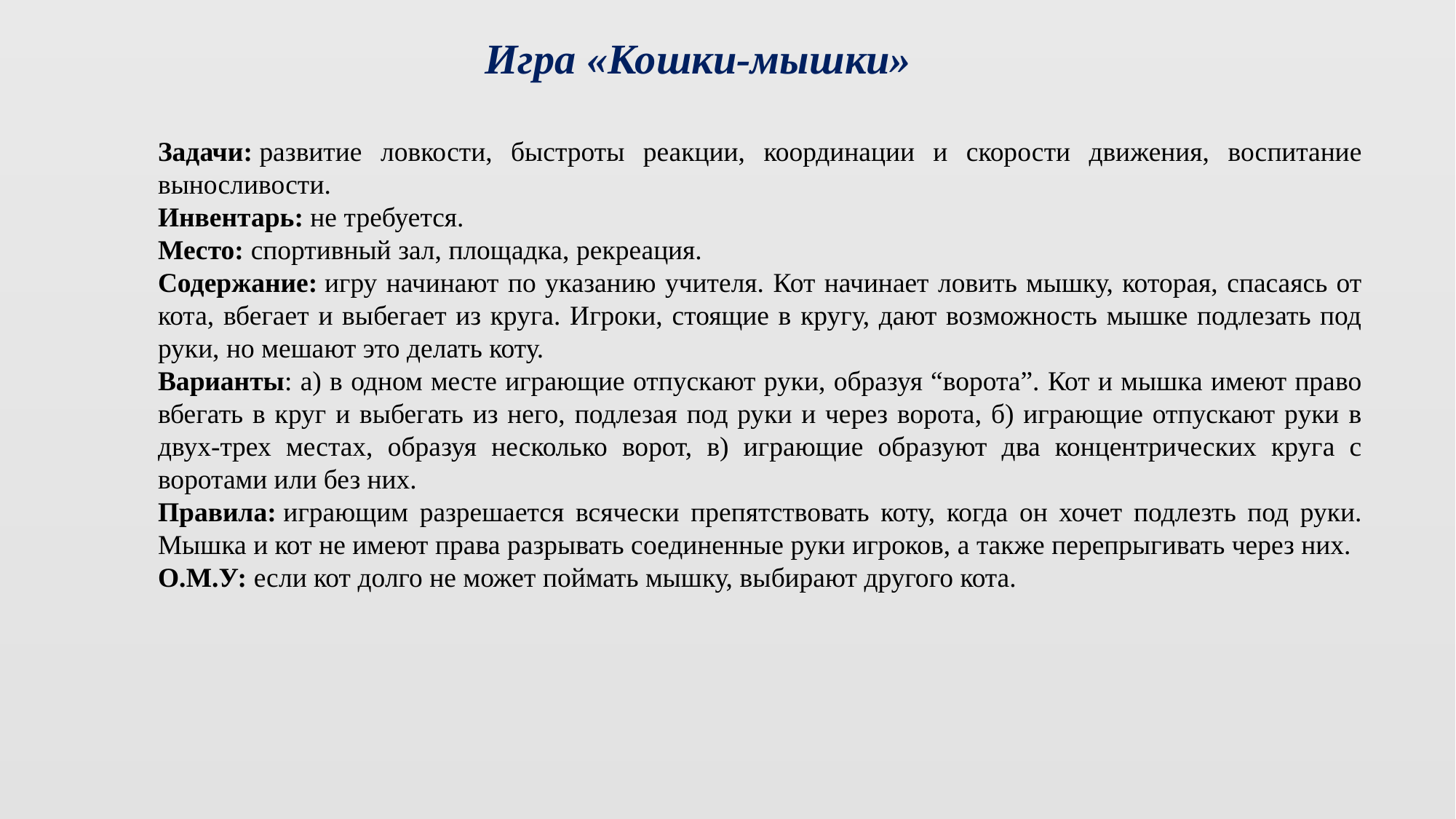

Игра «Кошки-мышки»
Задачи: развитие ловкости, быстроты реакции, координации и скорости движения, воспитание выносливости.
Инвентарь: не требуется.
Место: спортивный зал, площадка, рекреация.
Содержание: игру начинают по указанию учителя. Кот начинает ловить мышку, которая, спасаясь от кота, вбегает и выбегает из круга. Игроки, стоящие в кругу, дают возможность мышке подлезать под руки, но мешают это делать коту.
Варианты: а) в одном месте играющие отпускают руки, образуя “ворота”. Кот и мышка имеют право вбегать в круг и выбегать из него, подлезая под руки и через ворота, б) играющие отпускают руки в двух-трех местах, образуя несколько ворот, в) играющие образуют два концентрических круга с воротами или без них.
Правила: играющим разрешается всячески препятствовать коту, когда он хочет подлезть под руки. Мышка и кот не имеют права разрывать соединенные руки игроков, а также перепрыгивать через них.
О.М.У: если кот долго не может поймать мышку, выбирают другого кота.